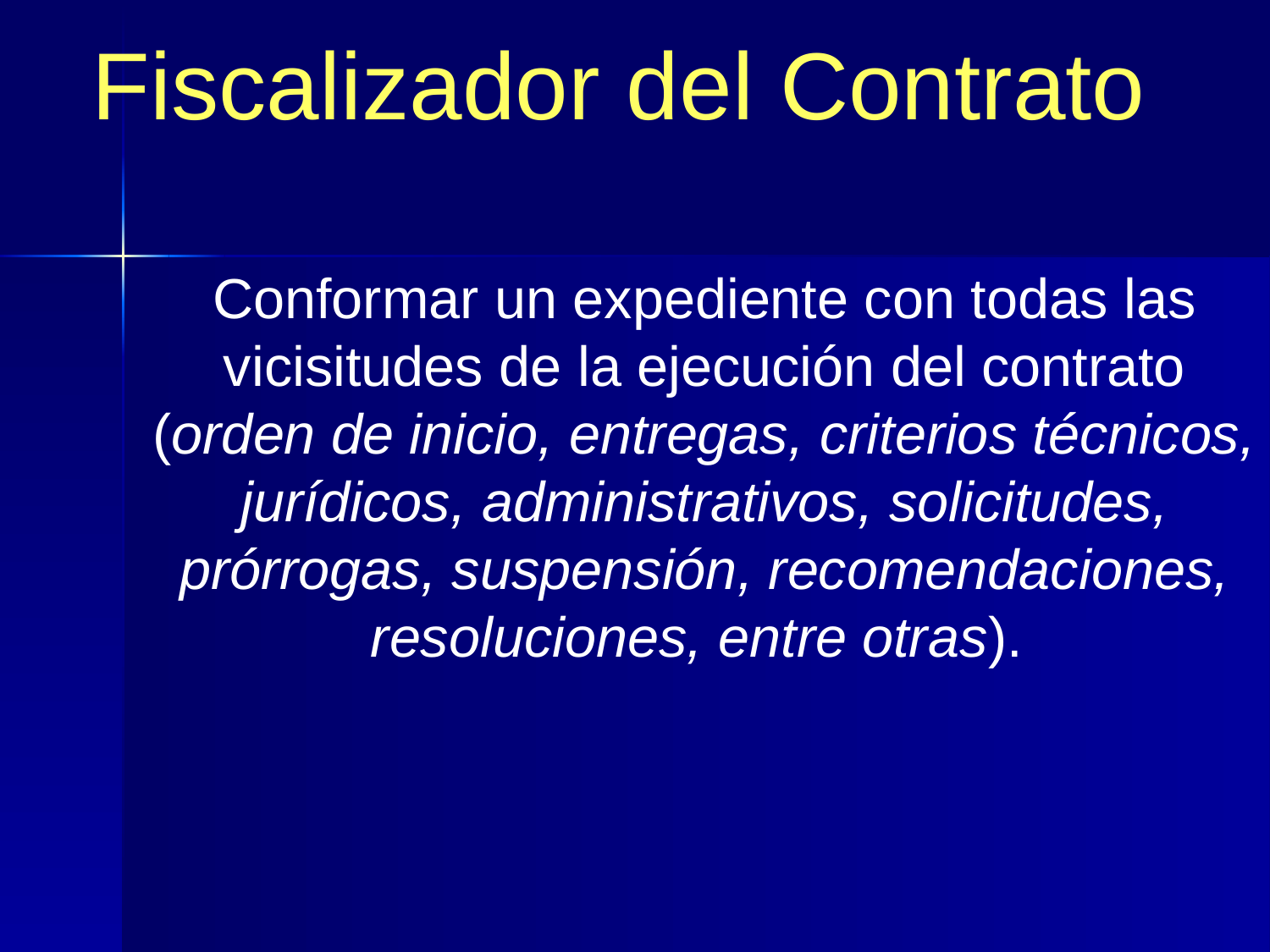

Fiscalizador del Contrato
Conformar un expediente con todas las vicisitudes de la ejecución del contrato (orden de inicio, entregas, criterios técnicos, jurídicos, administrativos, solicitudes, prórrogas, suspensión, recomendaciones, resoluciones, entre otras).